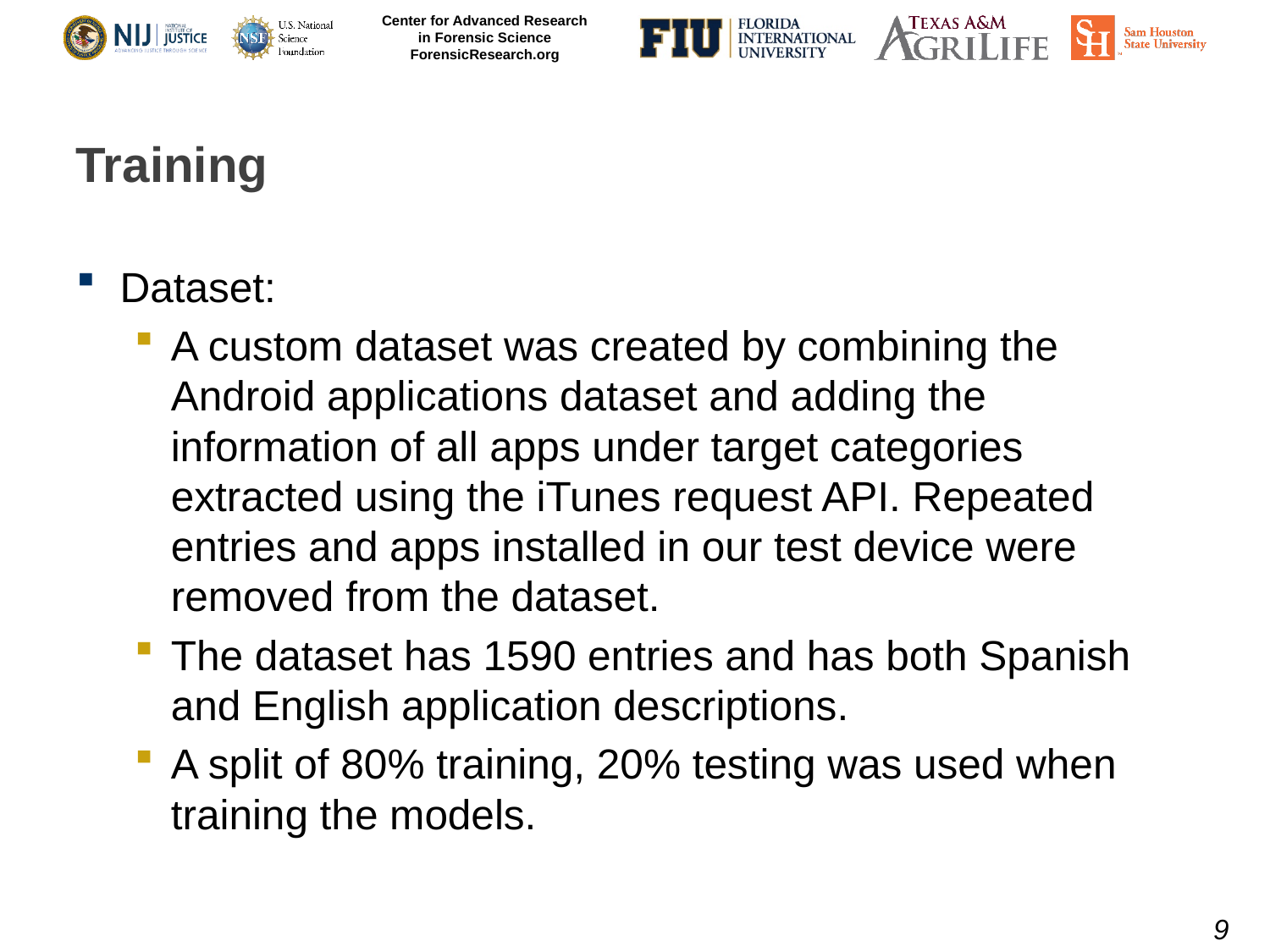

# Training
Dataset:
A custom dataset was created by combining the Android applications dataset and adding the information of all apps under target categories extracted using the iTunes request API. Repeated entries and apps installed in our test device were removed from the dataset.
The dataset has 1590 entries and has both Spanish and English application descriptions.
A split of 80% training, 20% testing was used when training the models.